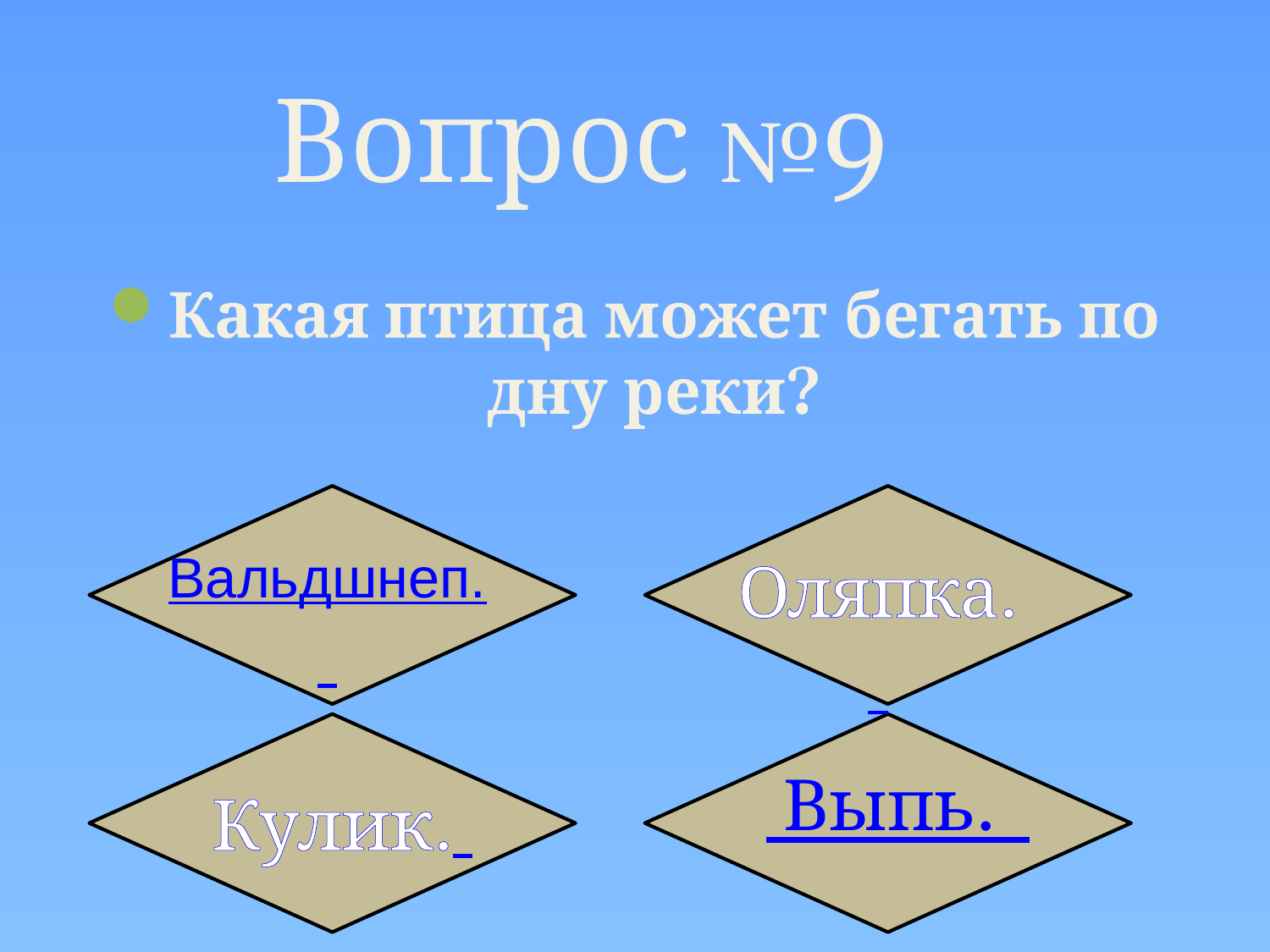

Вопрос №9
Какая птица может бегать по дну реки?
 Оляпка.

Вальдшнеп.

 Выпь.
 Кулик.